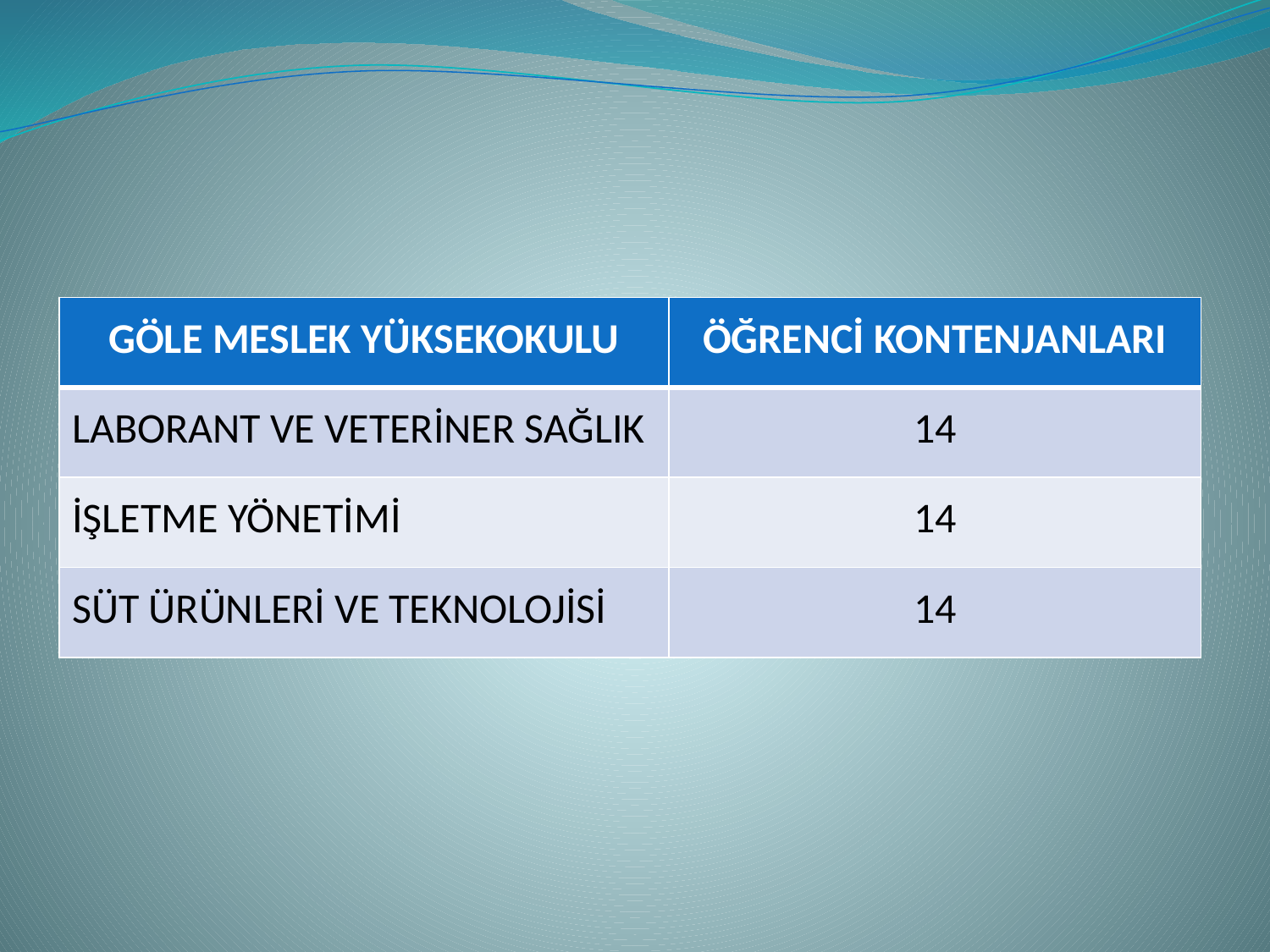

| GÖLE MESLEK YÜKSEKOKULU | ÖĞRENCİ KONTENJANLARI |
| --- | --- |
| LABORANT VE VETERİNER SAĞLIK | 14 |
| İŞLETME YÖNETİMİ | 14 |
| SÜT ÜRÜNLERİ VE TEKNOLOJİSİ | 14 |